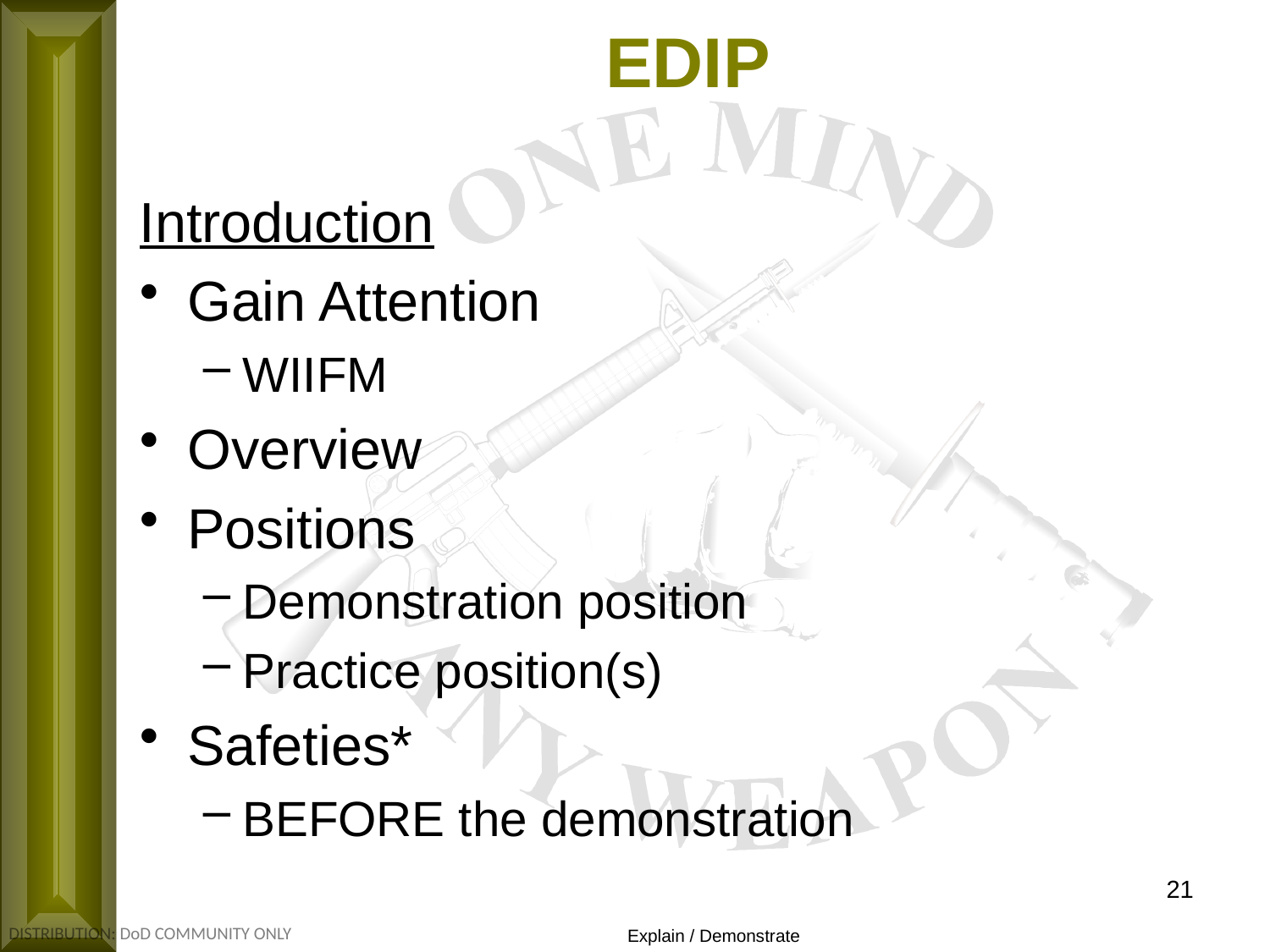

EDIP
Introduction
Gain Attention
WIIFM
Overview
Positions
Demonstration position
Practice position(s)
Safeties*
BEFORE the demonstration
21
Explain / Demonstrate